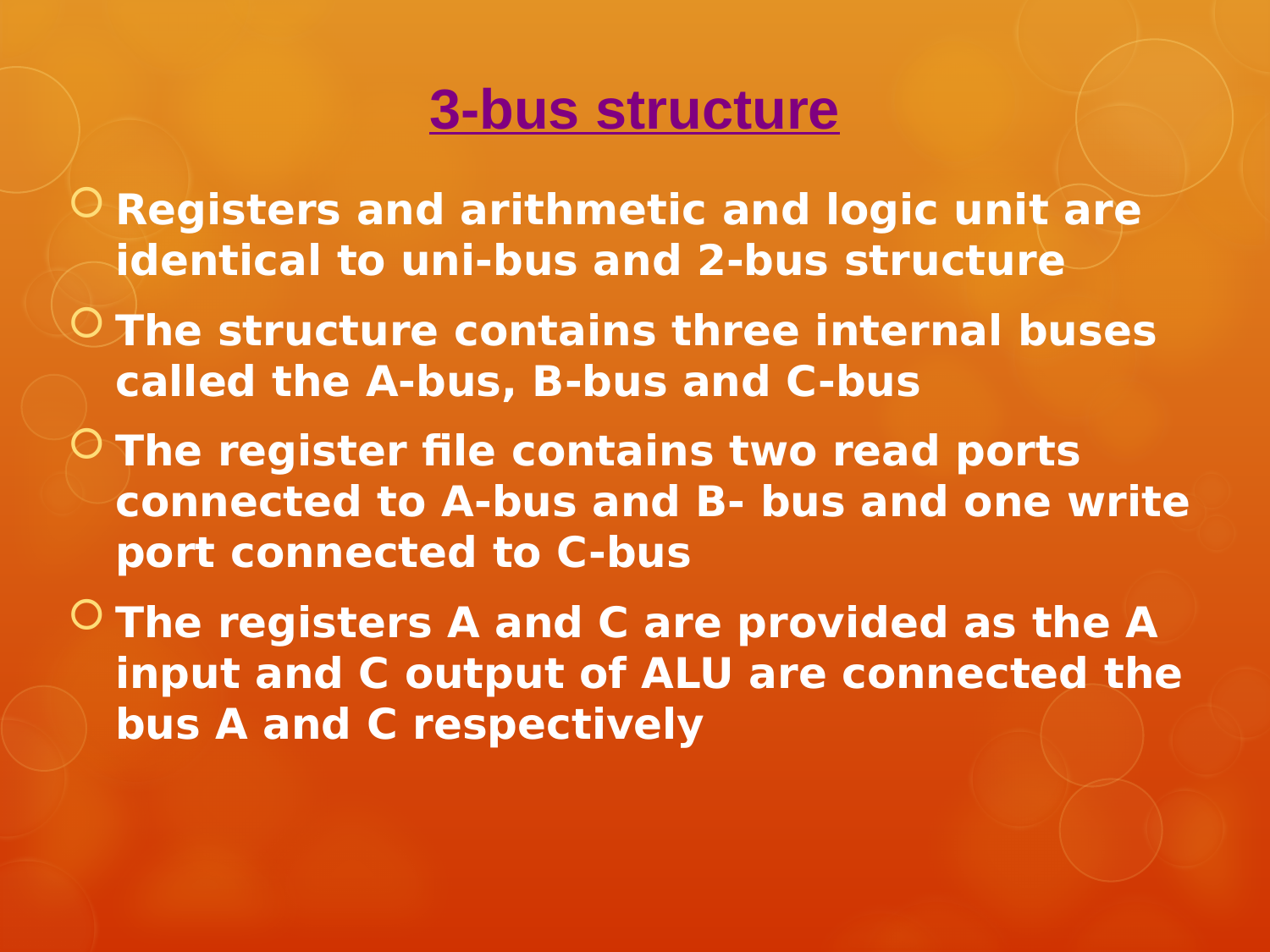

3-bus structure
Registers and arithmetic and logic unit are identical to uni-bus and 2-bus structure
The structure contains three internal buses called the A-bus, B-bus and C-bus
The register file contains two read ports connected to A-bus and B- bus and one write port connected to C-bus
The registers A and C are provided as the A input and C output of ALU are connected the bus A and C respectively